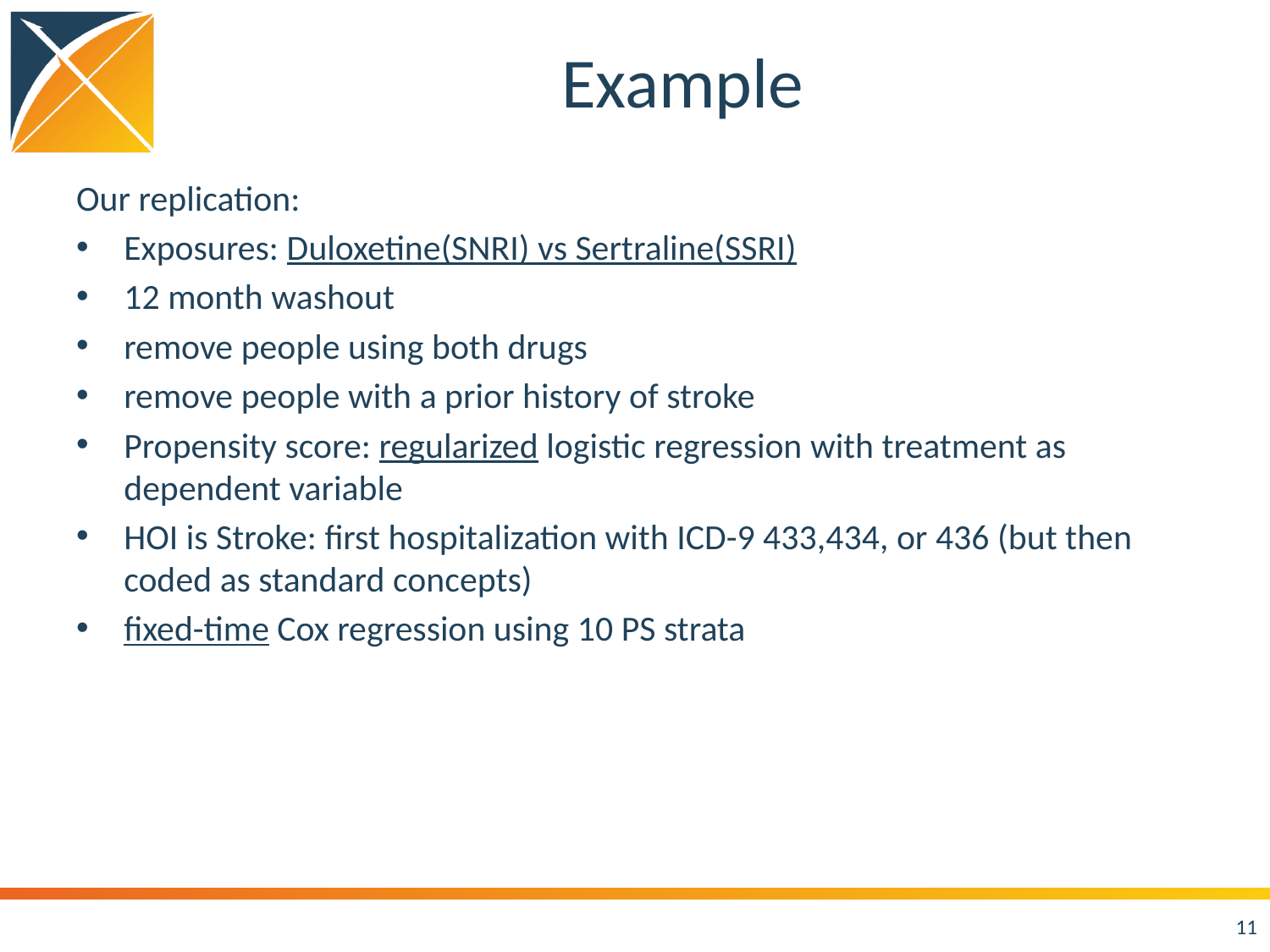

# Example
Our replication:
Exposures: Duloxetine(SNRI) vs Sertraline(SSRI)
12 month washout
remove people using both drugs
remove people with a prior history of stroke
Propensity score: regularized logistic regression with treatment as dependent variable
HOI is Stroke: first hospitalization with ICD-9 433,434, or 436 (but then coded as standard concepts)
fixed-time Cox regression using 10 PS strata

11